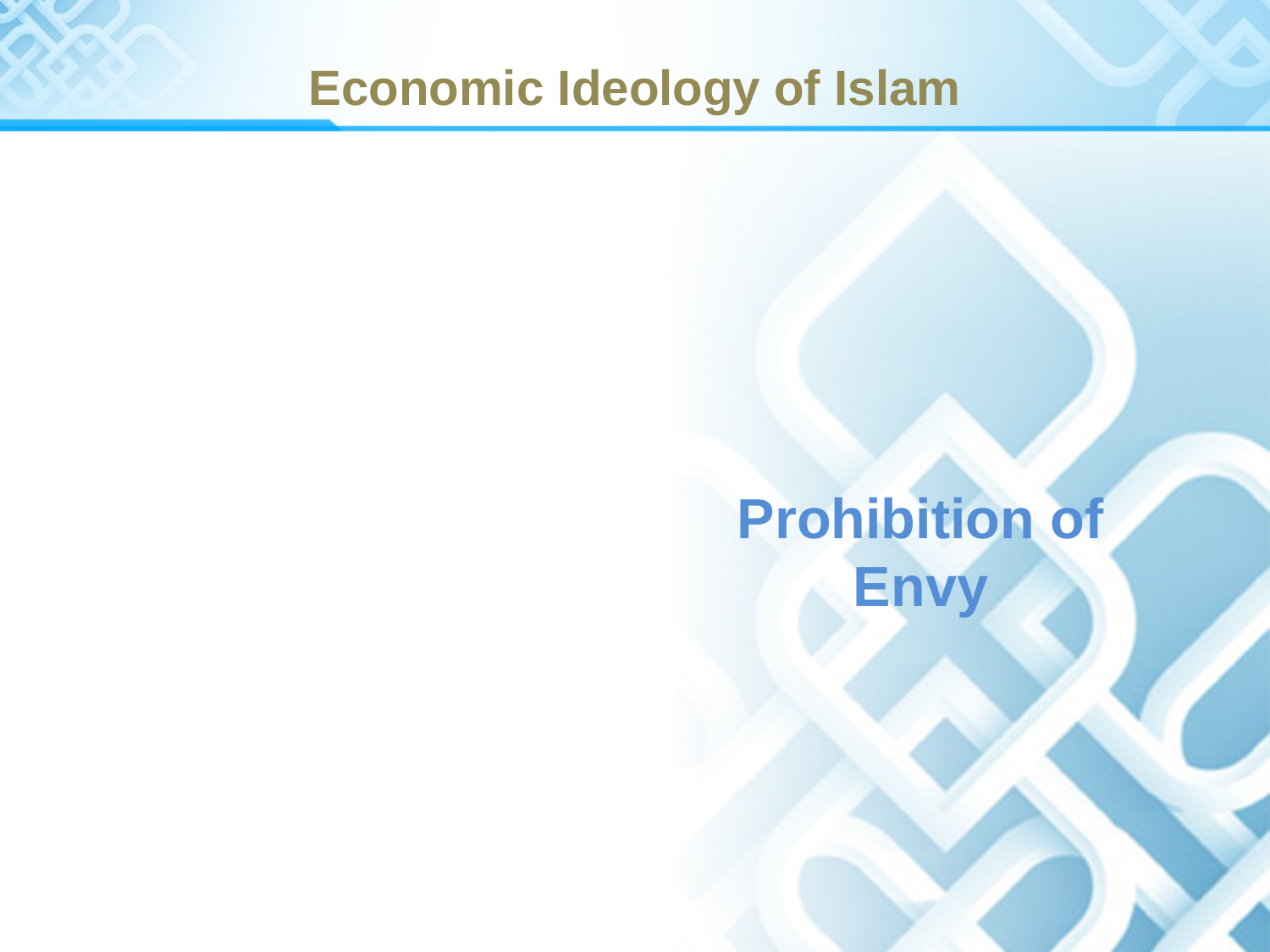

# Economic Ideology of Islam
Prohibition of Envy